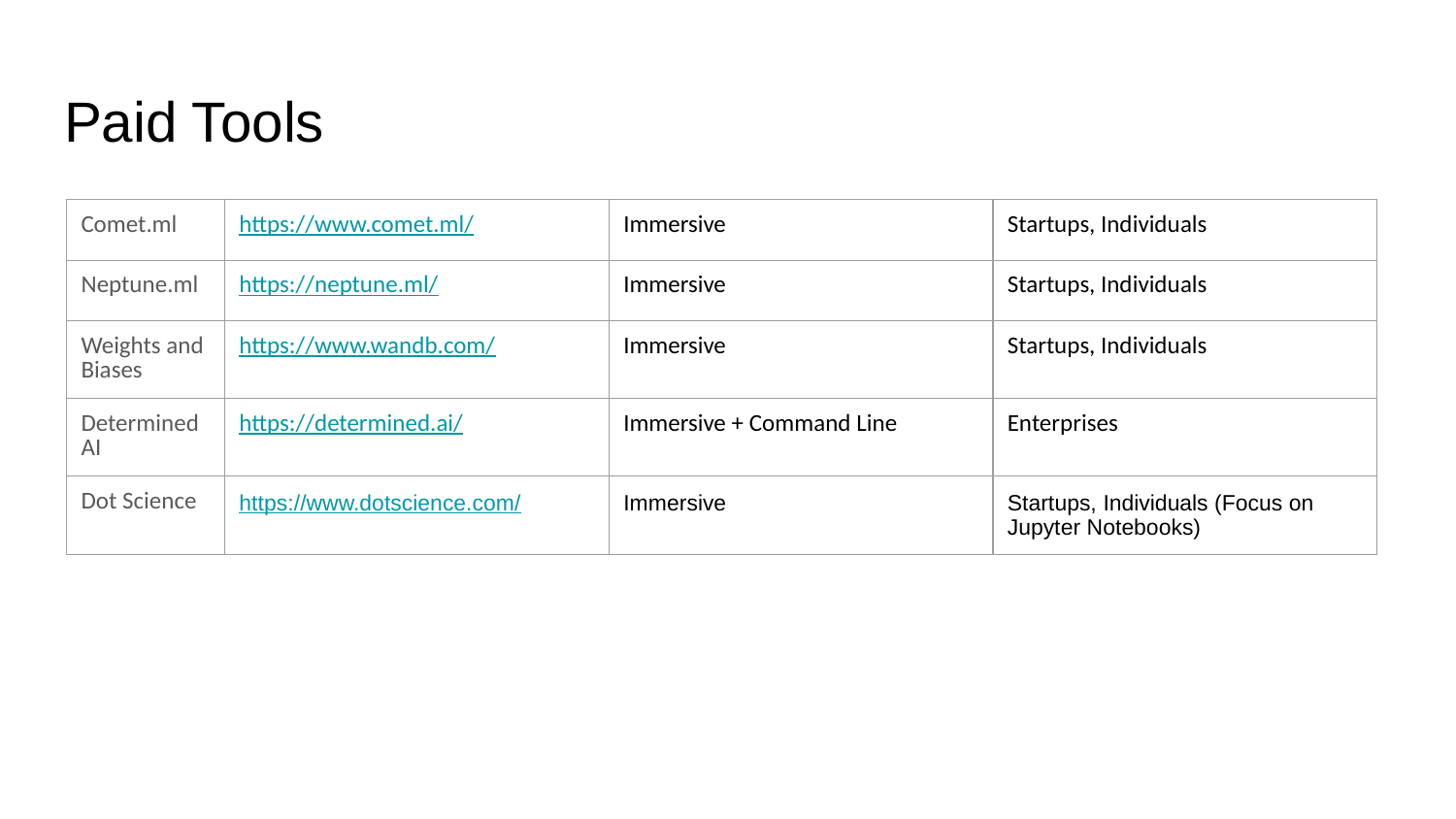

# Paid Tools
| Comet.ml | https://www.comet.ml/ | Immersive | Startups, Individuals |
| --- | --- | --- | --- |
| Neptune.ml | https://neptune.ml/ | Immersive | Startups, Individuals |
| Weights and Biases | https://www.wandb.com/ | Immersive | Startups, Individuals |
| Determined AI | https://determined.ai/ | Immersive + Command Line | Enterprises |
| Dot Science | https://www.dotscience.com/ | Immersive | Startups, Individuals (Focus on Jupyter Notebooks) |